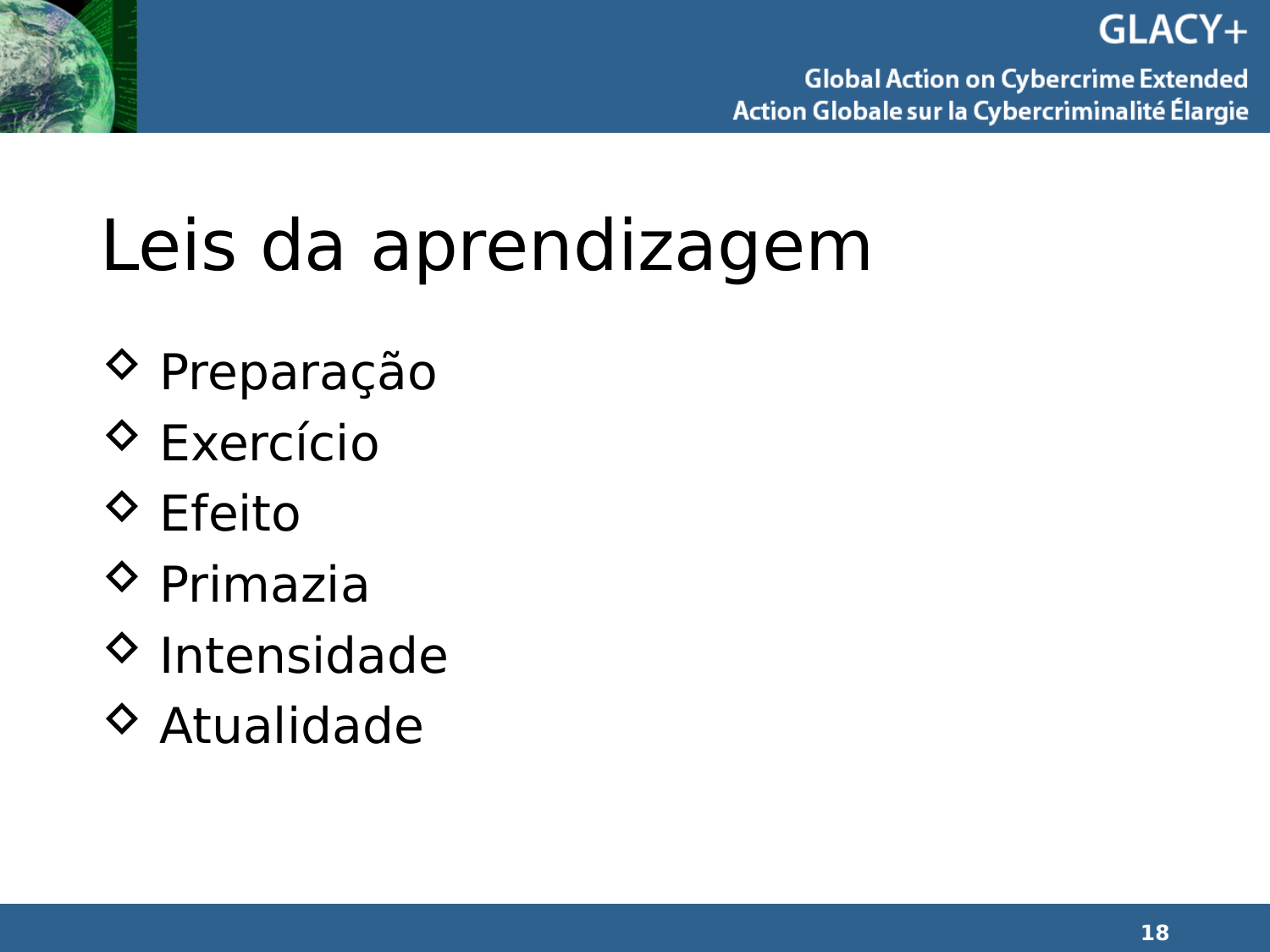

# Leis da aprendizagem
 Preparação
 Exercício
 Efeito
 Primazia
 Intensidade
 Atualidade

18